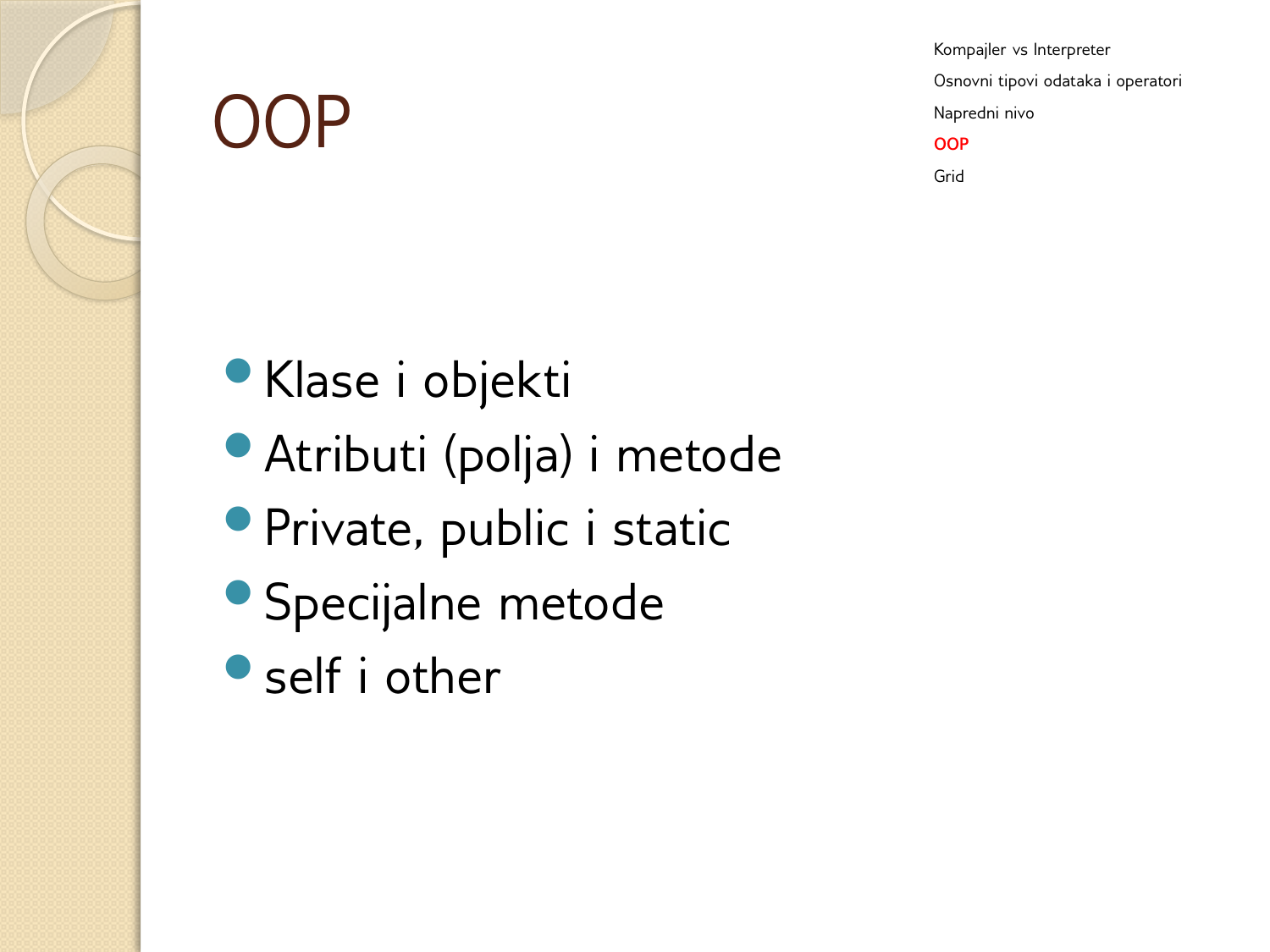

Kompajler vs Interpreter
Osnovni tipovi odataka i operatori
Napredni nivo
OOP
Grid
# OOP
Klase i objekti
Atributi (polja) i metode
Private, public i static
Specijalne metode
self i other